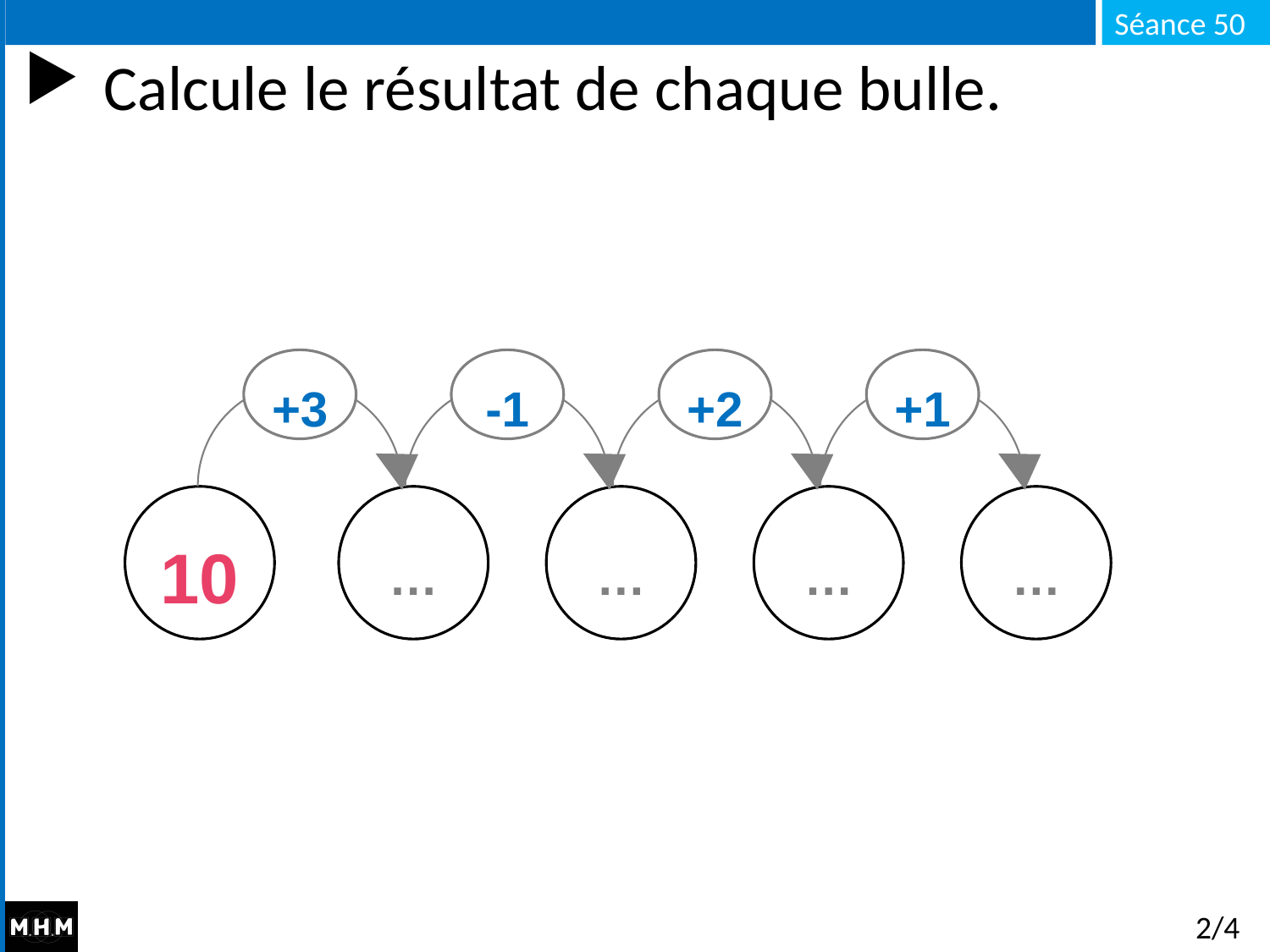

# Calcule le résultat de chaque bulle.
+3
-1
+2
+1

10
…
…
…
…
2/4